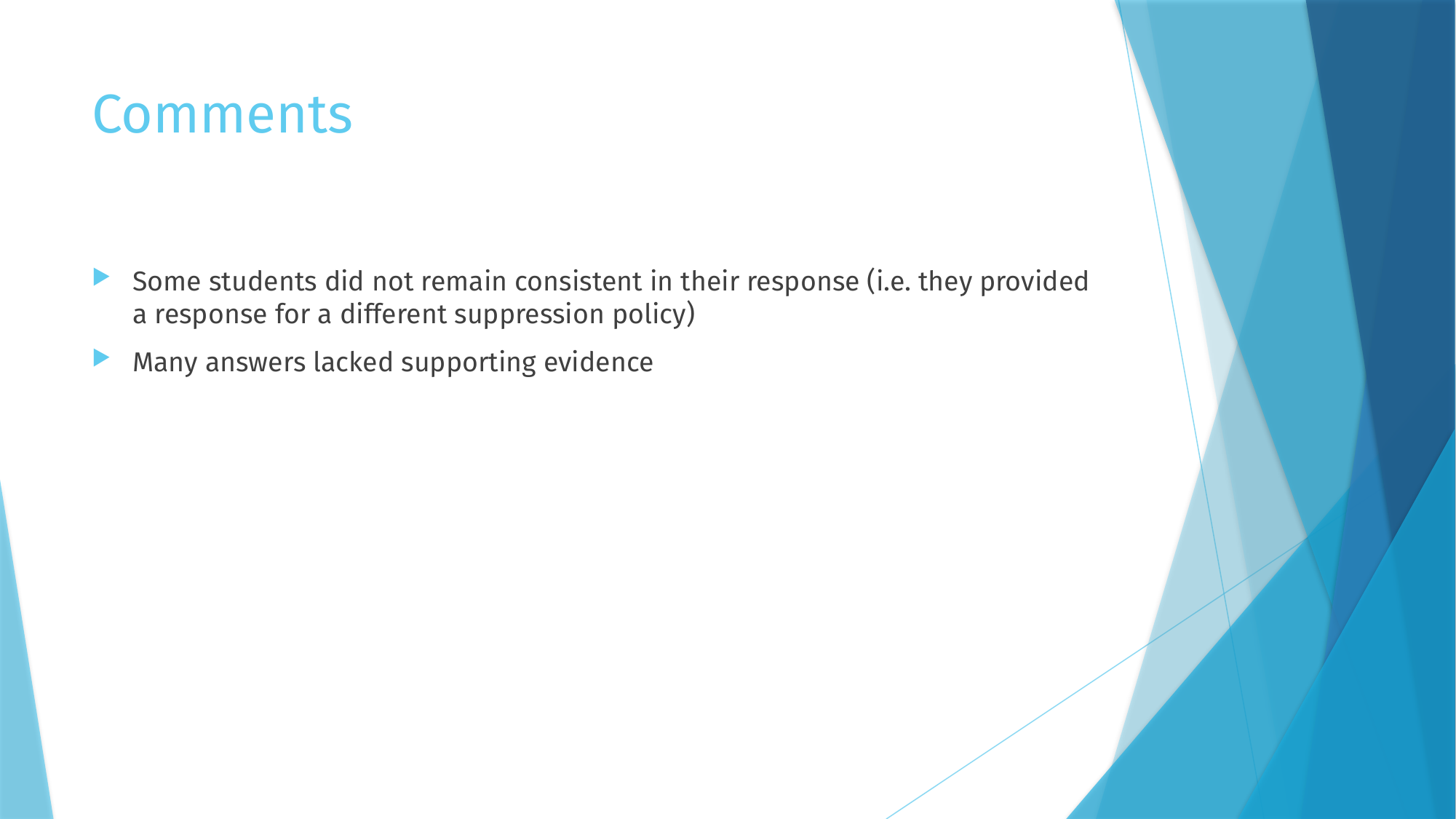

# Comments
Some students did not remain consistent in their response (i.e. they provided a response for a different suppression policy)
Many answers lacked supporting evidence